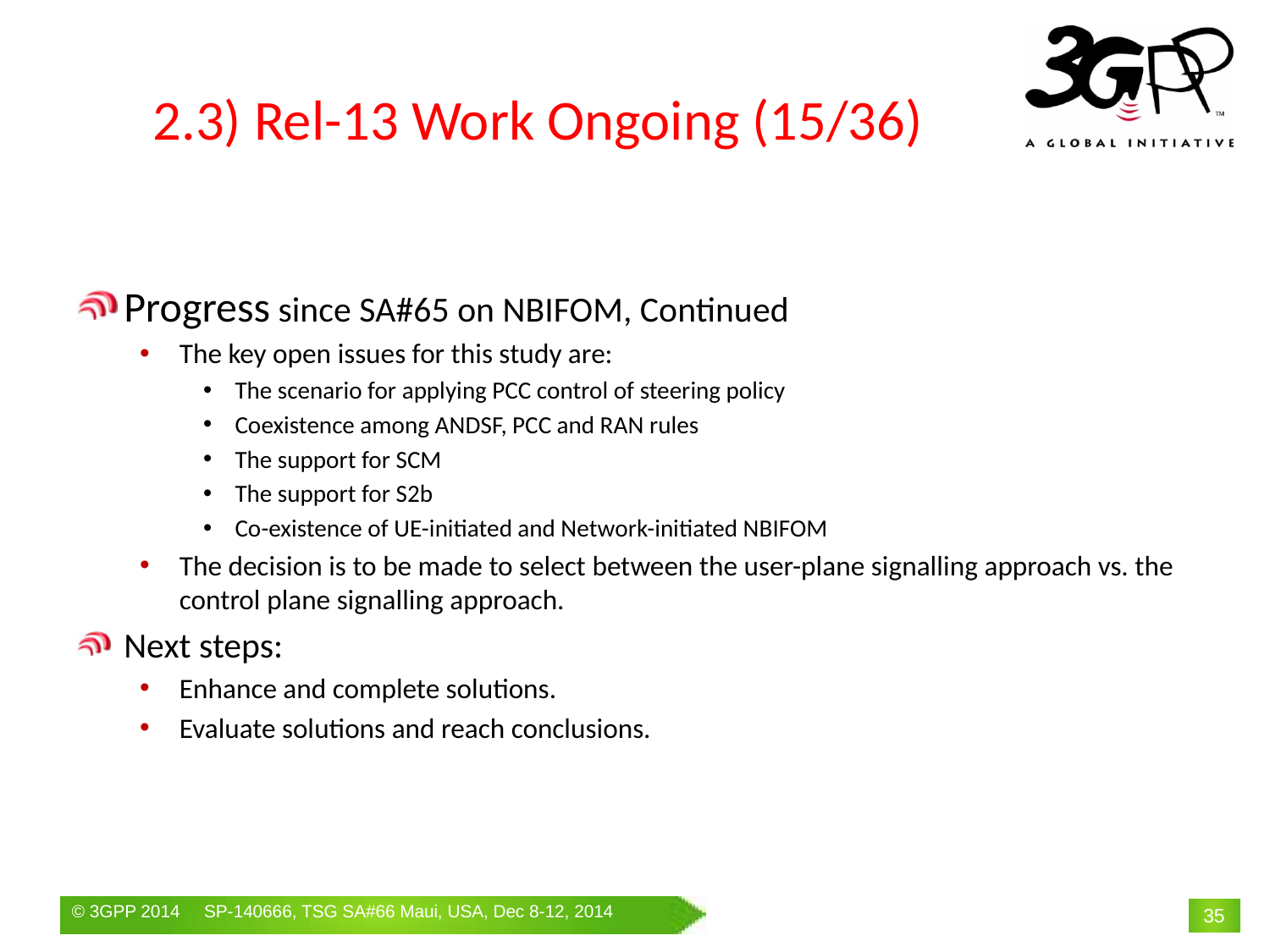

# 2.3) Rel-13 Work Ongoing (15/36)

Progress since SA#65 on NBIFOM, Continued
The key open issues for this study are:
The scenario for applying PCC control of steering policy
Coexistence among ANDSF, PCC and RAN rules
The support for SCM
The support for S2b
Co-existence of UE-initiated and Network-initiated NBIFOM
The decision is to be made to select between the user-plane signalling approach vs. the control plane signalling approach.
Next steps:
Enhance and complete solutions.
Evaluate solutions and reach conclusions.